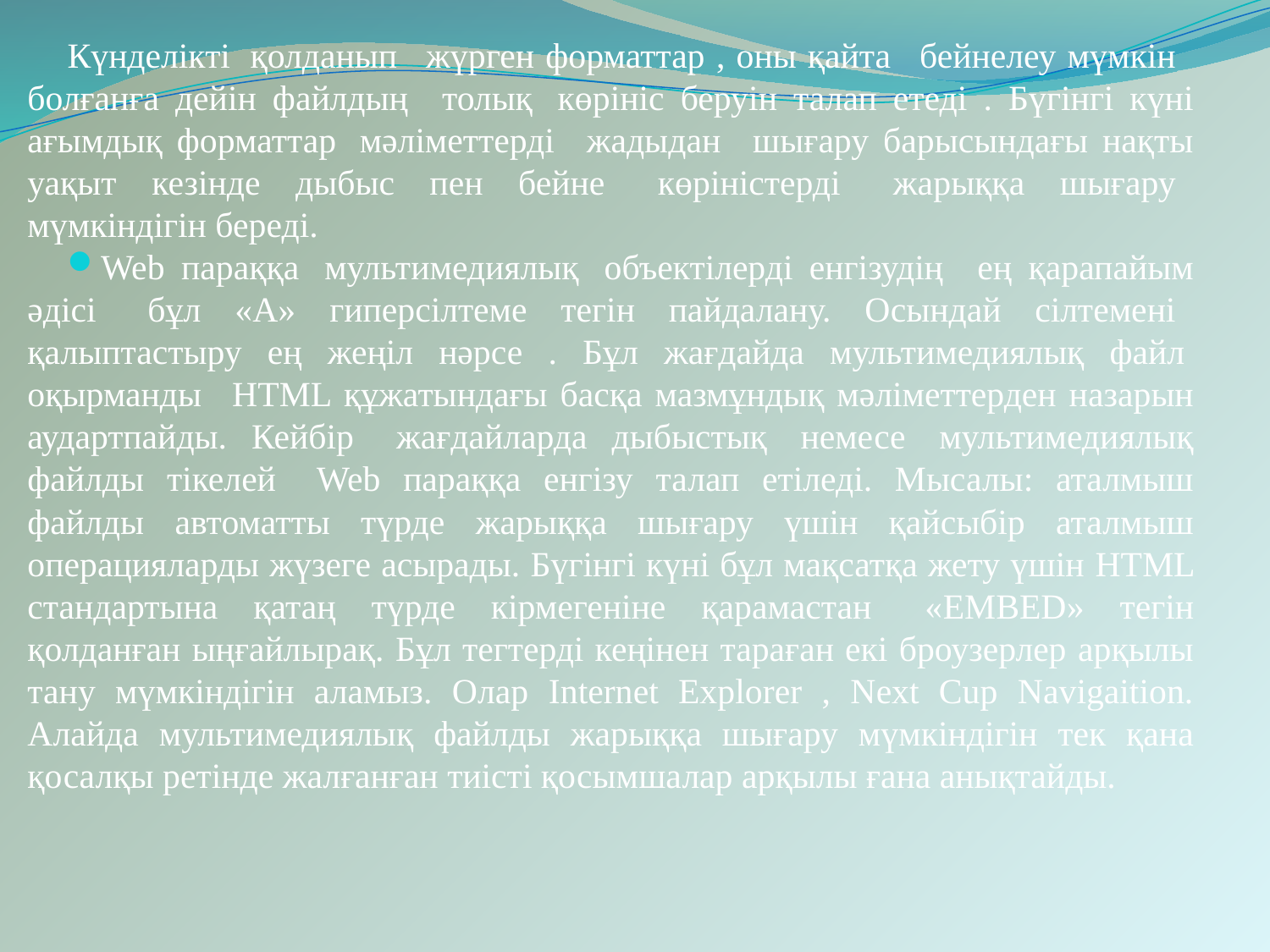

Күнделікті  қолданып   жүрген форматтар , оны қайта   бейнелеу мүмкін   болғанға дейін файлдың   толық  көрініс беруін талап етеді . Бүгінгі күні ағымдық форматтар  мәліметтерді   жадыдан   шығару барысындағы нақты уақыт кезінде дыбыс пен бейне   көріністерді   жарыққа шығару   мүмкіндігін береді.
Web параққа  мультимедиялық  объектілерді енгізудің   ең қарапайым әдісі   бұл «А» гиперсілтеме тегін пайдалану. Осындай сілтемені   қалыптастыру ең жеңіл нәрсе . Бұл жағдайда мультимедиялық файл  оқырманды   HTML құжатындағы басқа мазмұндық мәліметтерден назарын аудартпайды. Кейбір   жағдайларда дыбыстық  немесе  мультимедиялық файлды тікелей   Web параққа енгізу талап етіледі. Мысалы: аталмыш файлды автоматты түрде жарыққа шығару үшін қайсыбір аталмыш операцияларды жүзеге асырады. Бүгінгі күні бұл мақсатқа жету үшін HTML стандартына қатаң түрде кірмегеніне қарамастан   «EMBED» тегін қолданған ыңғайлырақ. Бұл тегтерді кеңінен тараған екі броузерлер арқылы тану мүмкіндігін аламыз. Олар Internet Explorer , Next Cup Navigaition. Алайда мультимедиялық файлды жарыққа шығару мүмкіндігін тек қана қосалқы ретінде жалғанған тиісті қосымшалар арқылы ғана анықтайды.